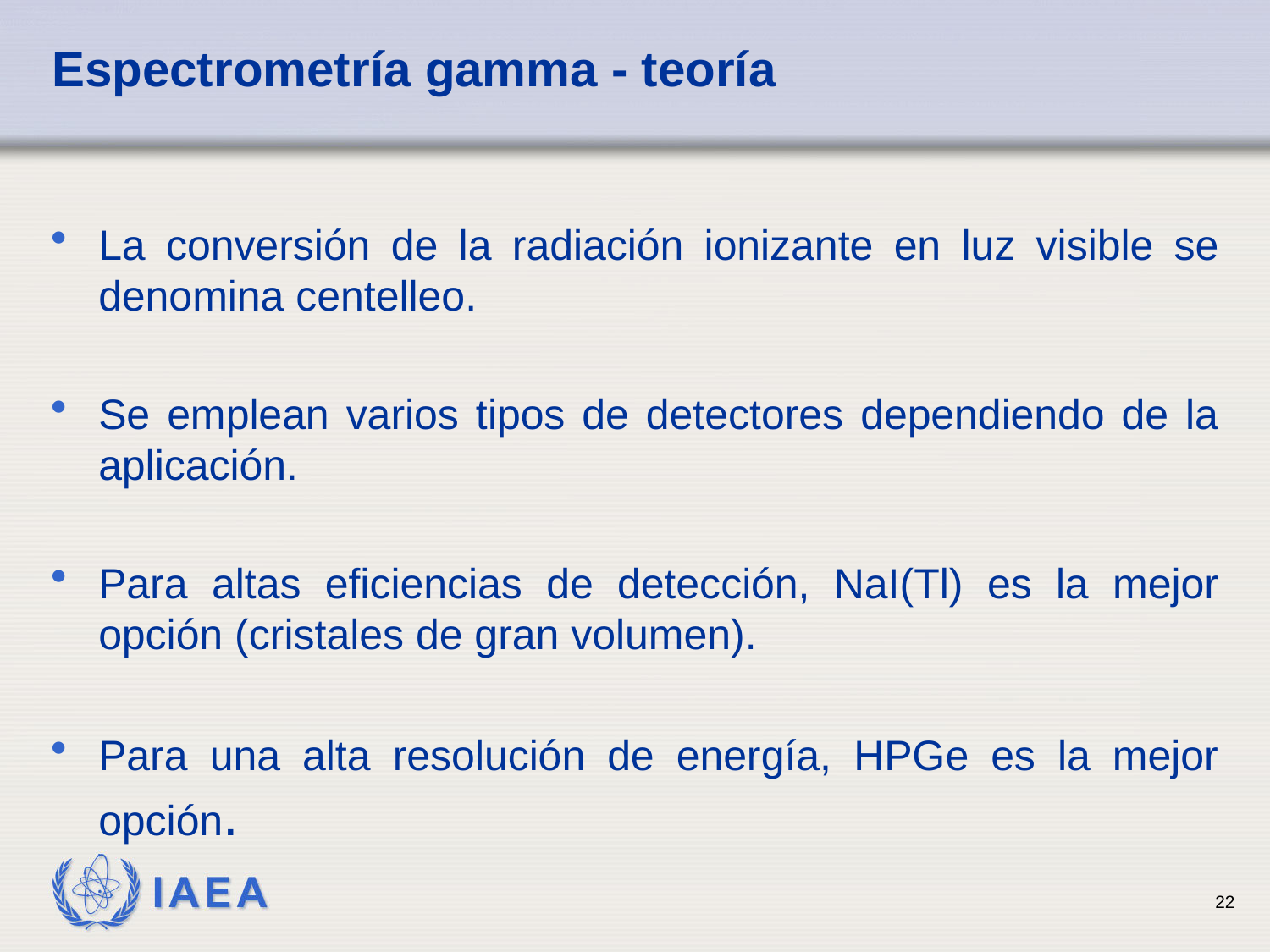

# Espectrometría gamma - teoría
La conversión de la radiación ionizante en luz visible se denomina centelleo.

Se emplean varios tipos de detectores dependiendo de la aplicación.

Para altas eficiencias de detección, NaI(Tl) es la mejor opción (cristales de gran volumen).

Para una alta resolución de energía, HPGe es la mejor opción.

22